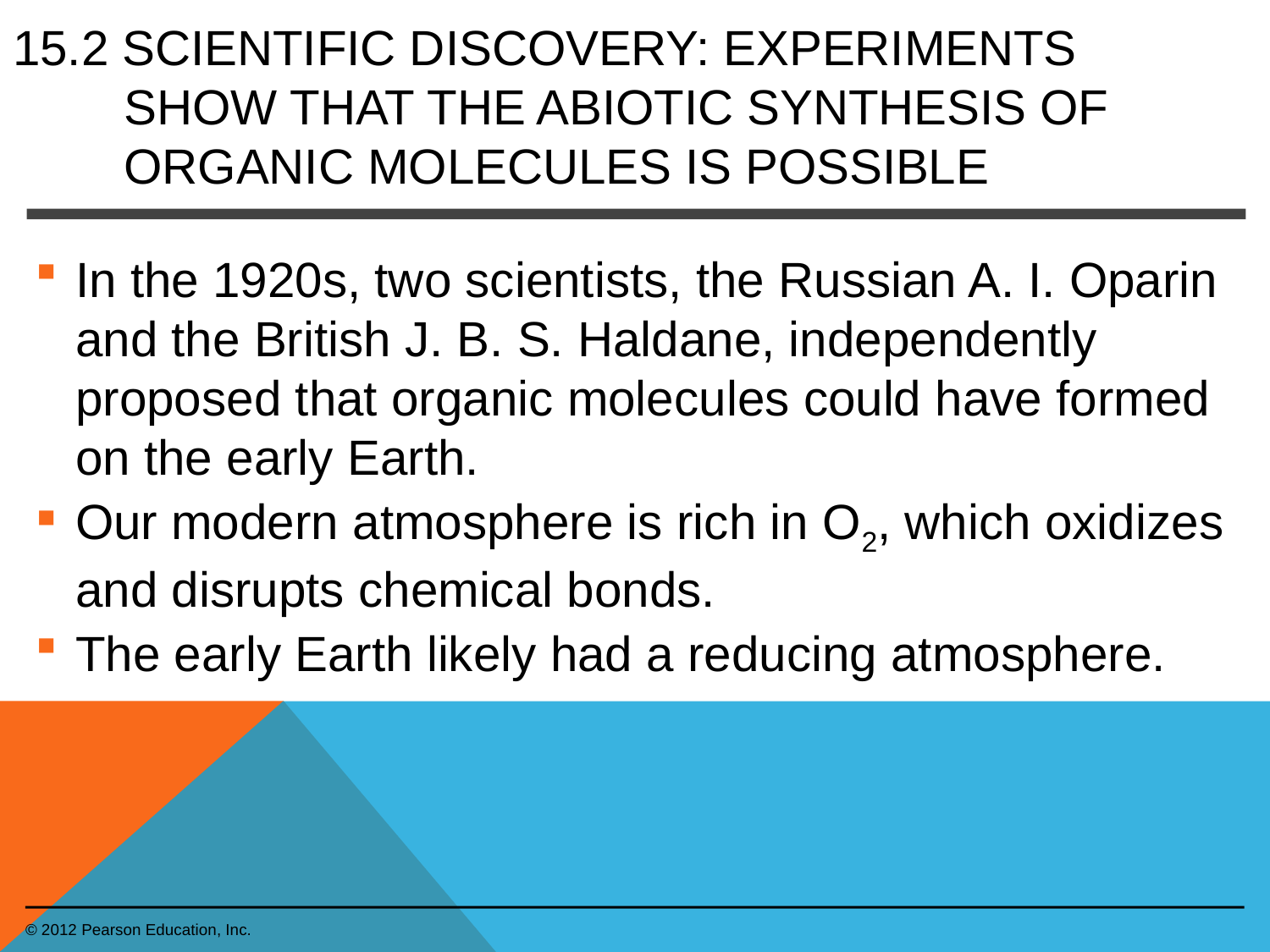

0
15.2 SCIENTIFIC DISCOVERY: Experiments show that the abiotic synthesis of organic molecules is possible

In the 1920s, two scientists, the Russian A. I. Oparin and the British J. B. S. Haldane, independently proposed that organic molecules could have formed on the early Earth.
Our modern atmosphere is rich in O2, which oxidizes and disrupts chemical bonds.
The early Earth likely had a reducing atmosphere.

© 2012 Pearson Education, Inc.